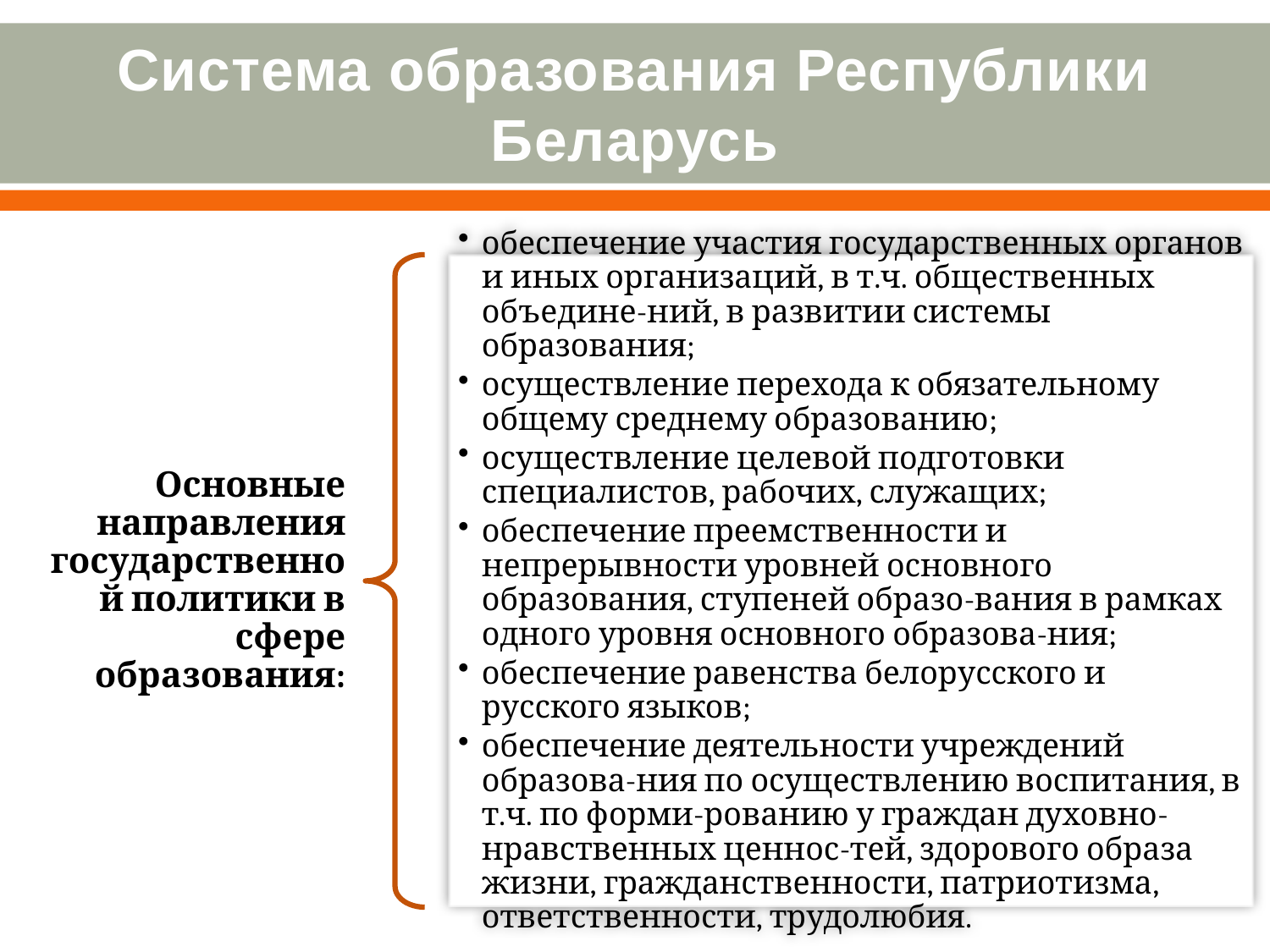

# Система образования Республики Беларусь
Основные направления государственной политики в сфере образования:
обеспечение участия государственных органов и иных организаций, в т.ч. общественных объедине-ний, в развитии системы образования;
осуществление перехода к обязательному общему среднему образованию;
осуществление целевой подготовки специалистов, рабочих, служащих;
обеспечение преемственности и непрерывности уровней основного образования, ступеней образо-вания в рамках одного уровня основного образова-ния;
обеспечение равенства белорусского и русского языков;
обеспечение деятельности учреждений образова-ния по осуществлению воспитания, в т.ч. по форми-рованию у граждан духовно-нравственных ценнос-тей, здорового образа жизни, гражданственности, патриотизма, ответственности, трудолюбия.